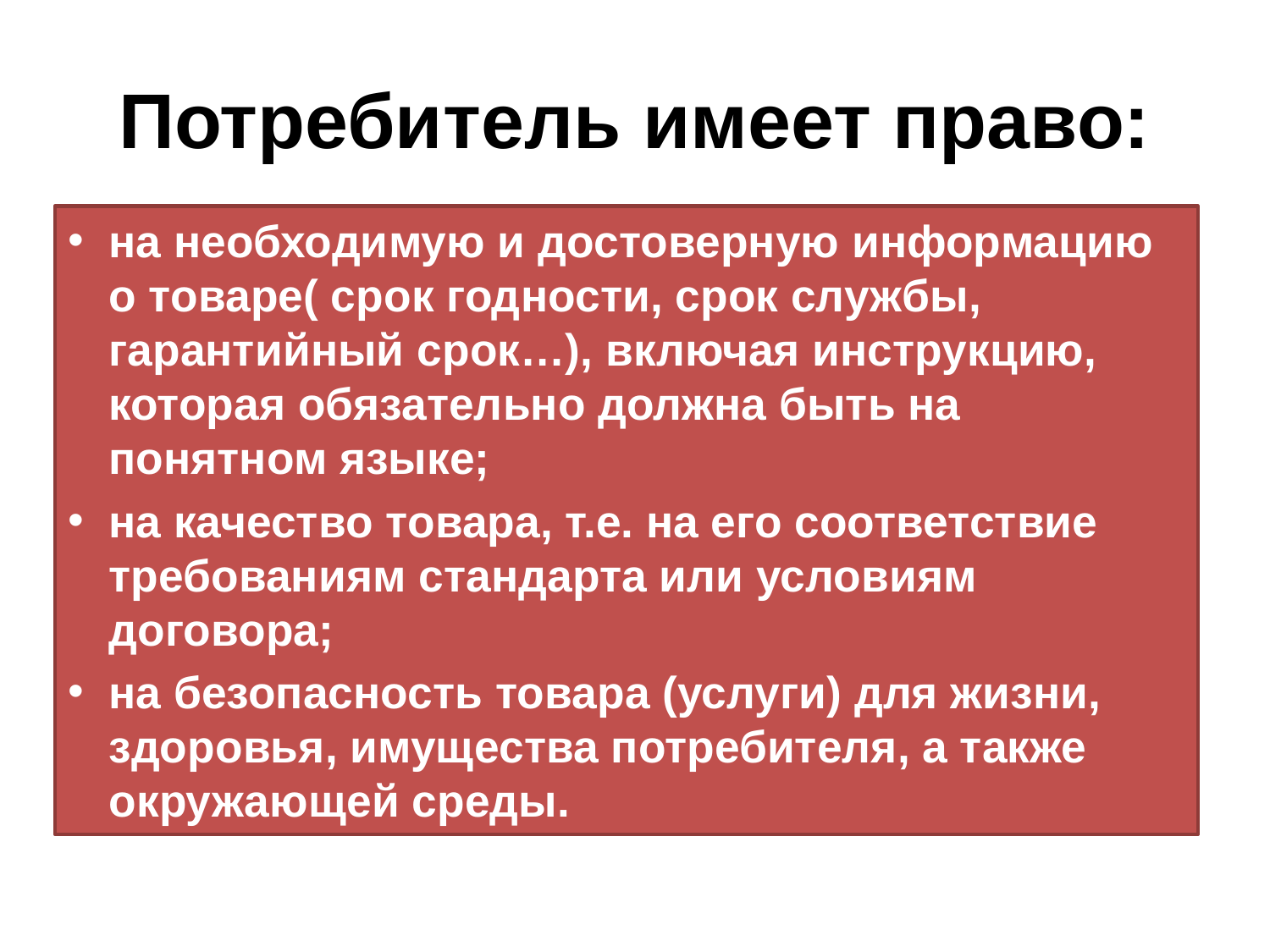

# Потребитель имеет право:
на необходимую и достоверную информацию о товаре( срок годности, срок службы, гарантийный срок…), включая инструкцию, которая обязательно должна быть на понятном языке;
на качество товара, т.е. на его соответствие требованиям стандарта или условиям договора;
на безопасность товара (услуги) для жизни, здоровья, имущества потребителя, а также окружающей среды.